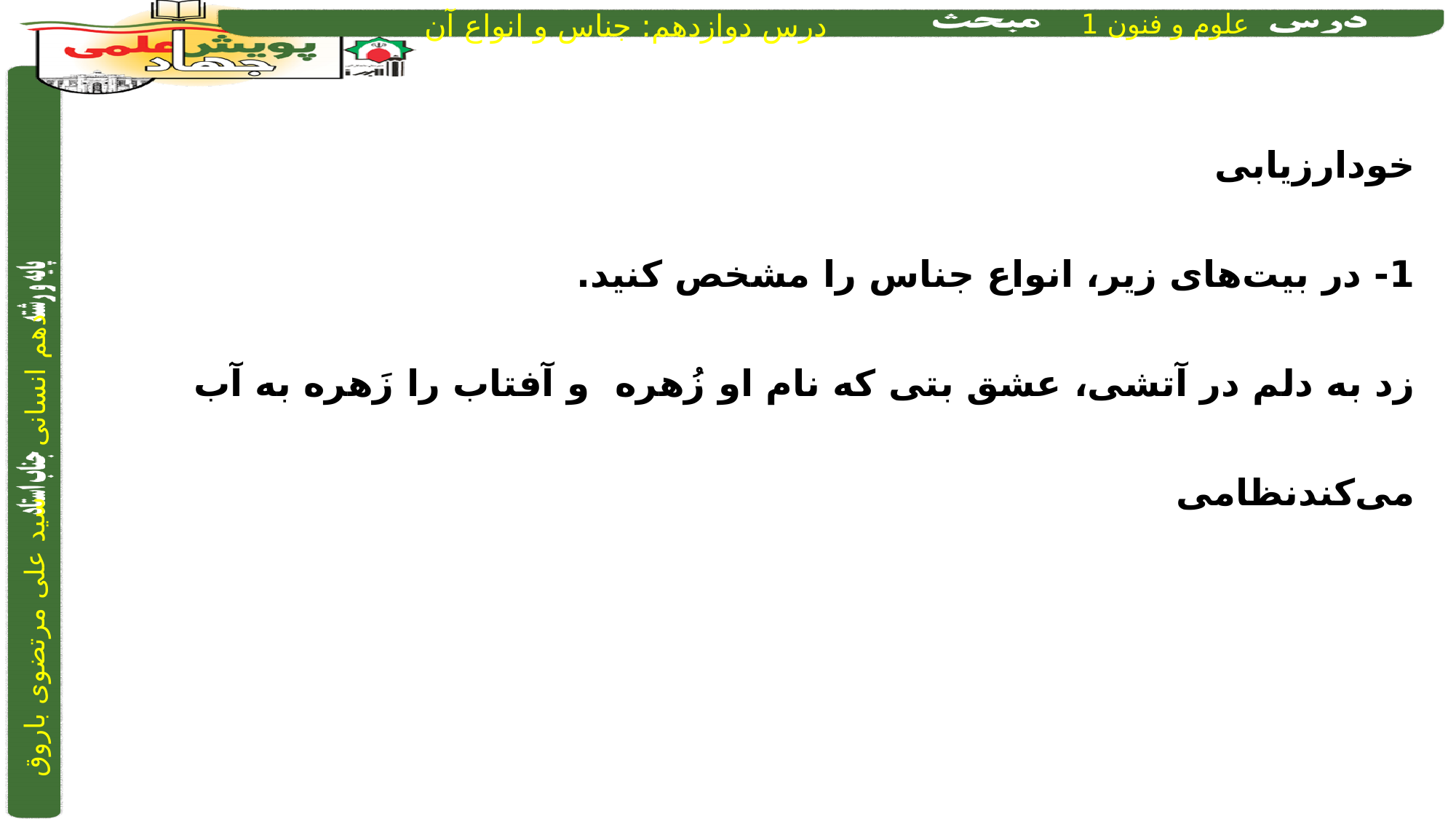

خودارزیابی
1- در بیت‌های زیر، انواع جناس را مشخص کنید.
زد به دلم در آتشی، عشق بتی که نام او 	زُهره  و آفتاب را زَهره به آب می‌کند	نظامی